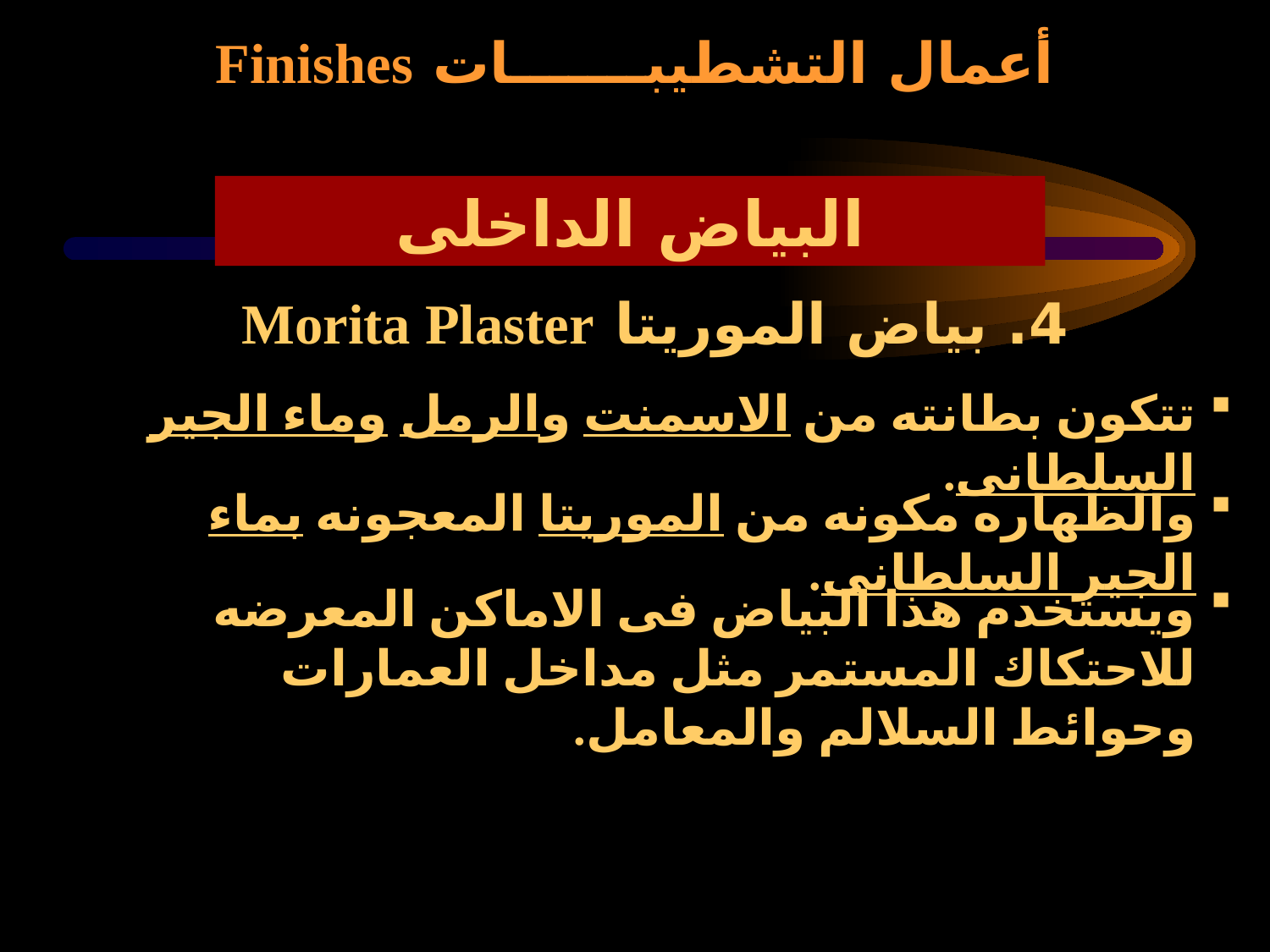

أعمال التشطيبـــــــات Finishes
البياض الداخلى
4. بياض الموريتا Morita Plaster
تتكون بطانته من الاسمنت والرمل وماء الجير السلطانى.
والظهاره مكونه من الموريتا المعجونه بماء الجير السلطانى.
ويستخدم هذا البياض فى الاماكن المعرضه للاحتكاك المستمر مثل مداخل العمارات وحوائط السلالم والمعامل.